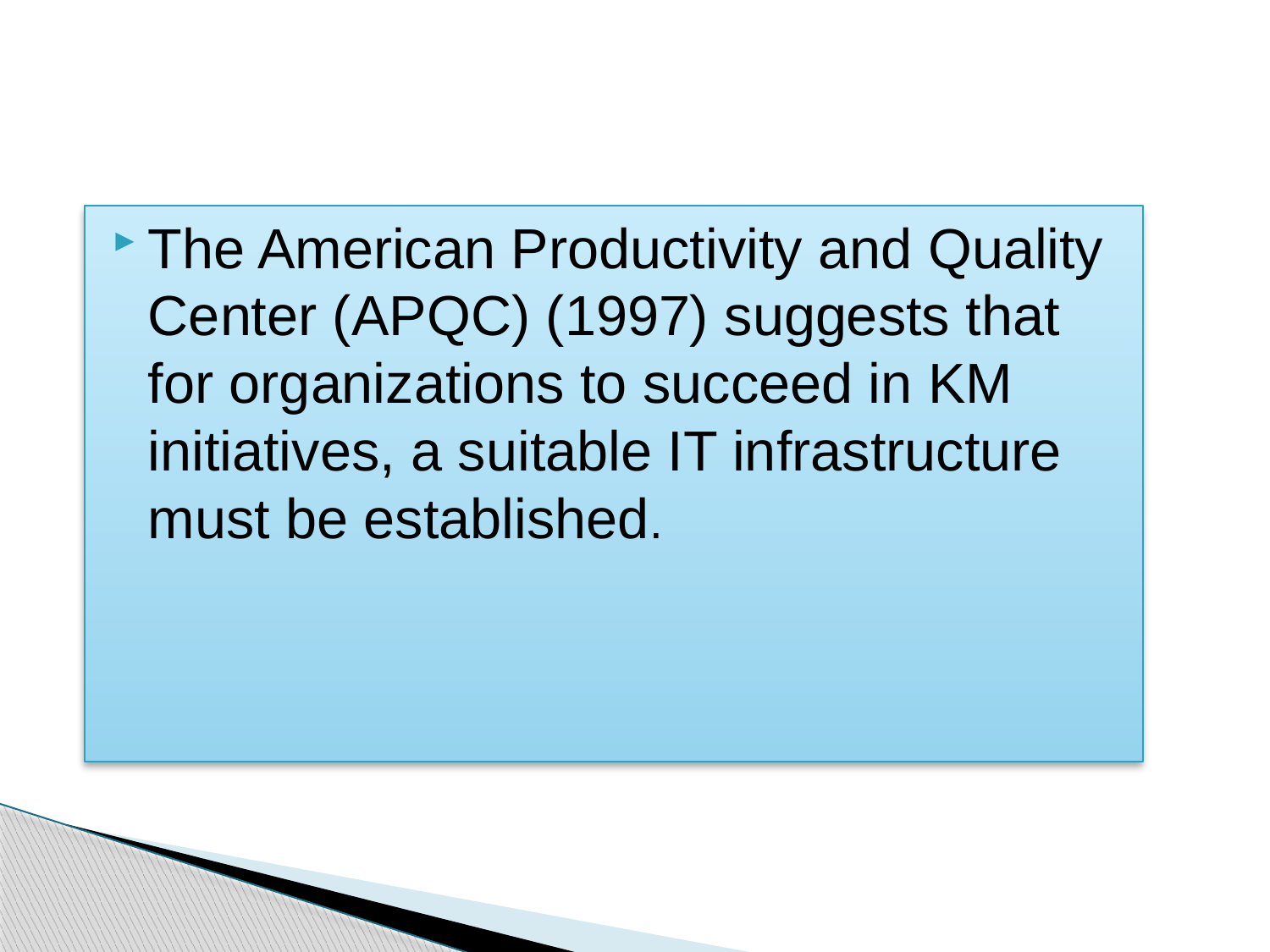

The American Productivity and Quality Center (APQC) (1997) suggests that for organizations to succeed in KM initiatives, a suitable IT infrastructure must be established.